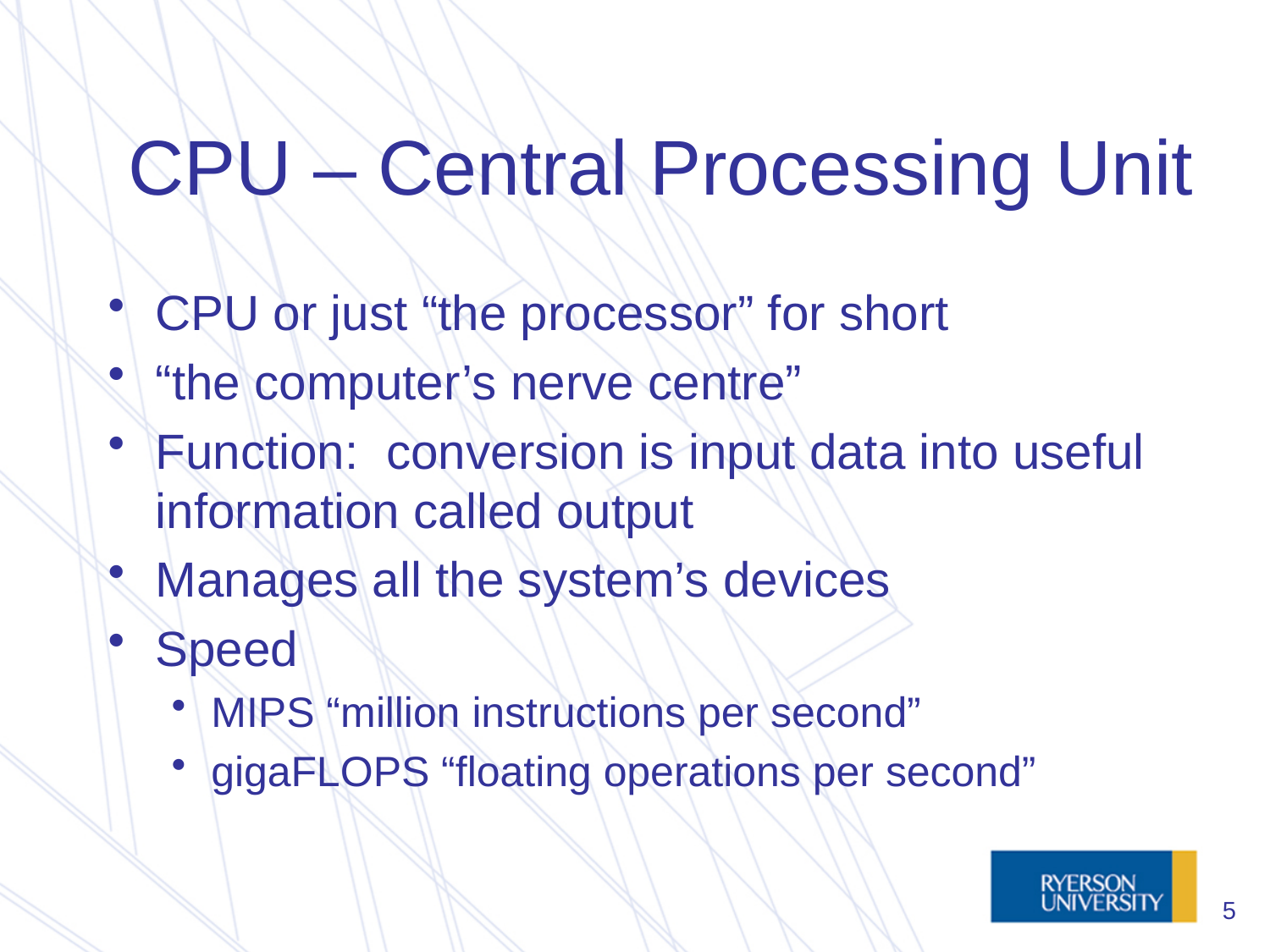

# CPU – Central Processing Unit
CPU or just “the processor” for short
“the computer’s nerve centre”
Function:  conversion is input data into useful information called output
Manages all the system’s devices
Speed
MIPS “million instructions per second”
gigaFLOPS “floating operations per second”
5